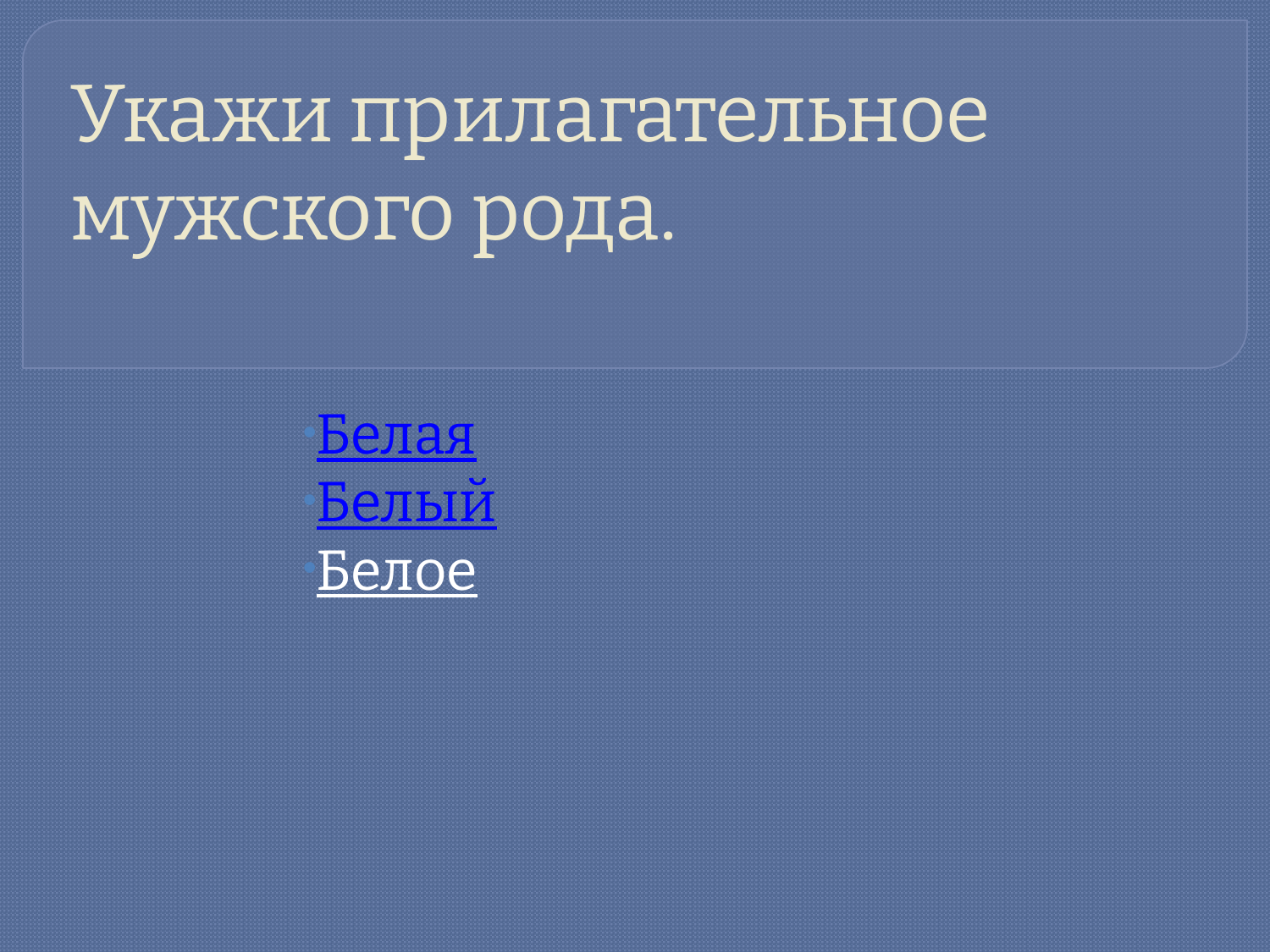

# Укажи прилагательное мужского рода.
Белая
Белый
Белое